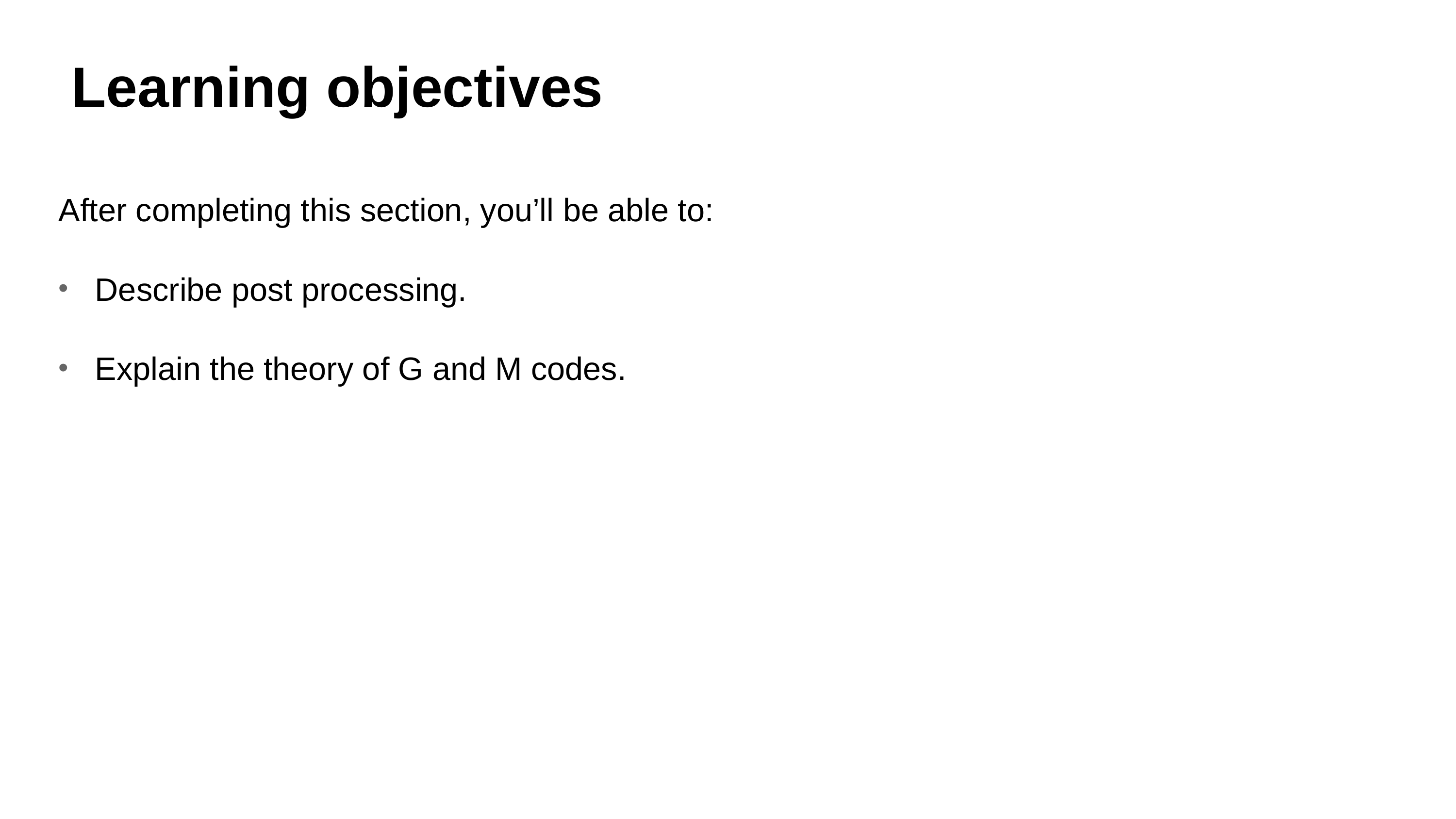

# Learning objectives
After completing this section, you’ll be able to:
Describe post processing.
Explain the theory of G and M codes.